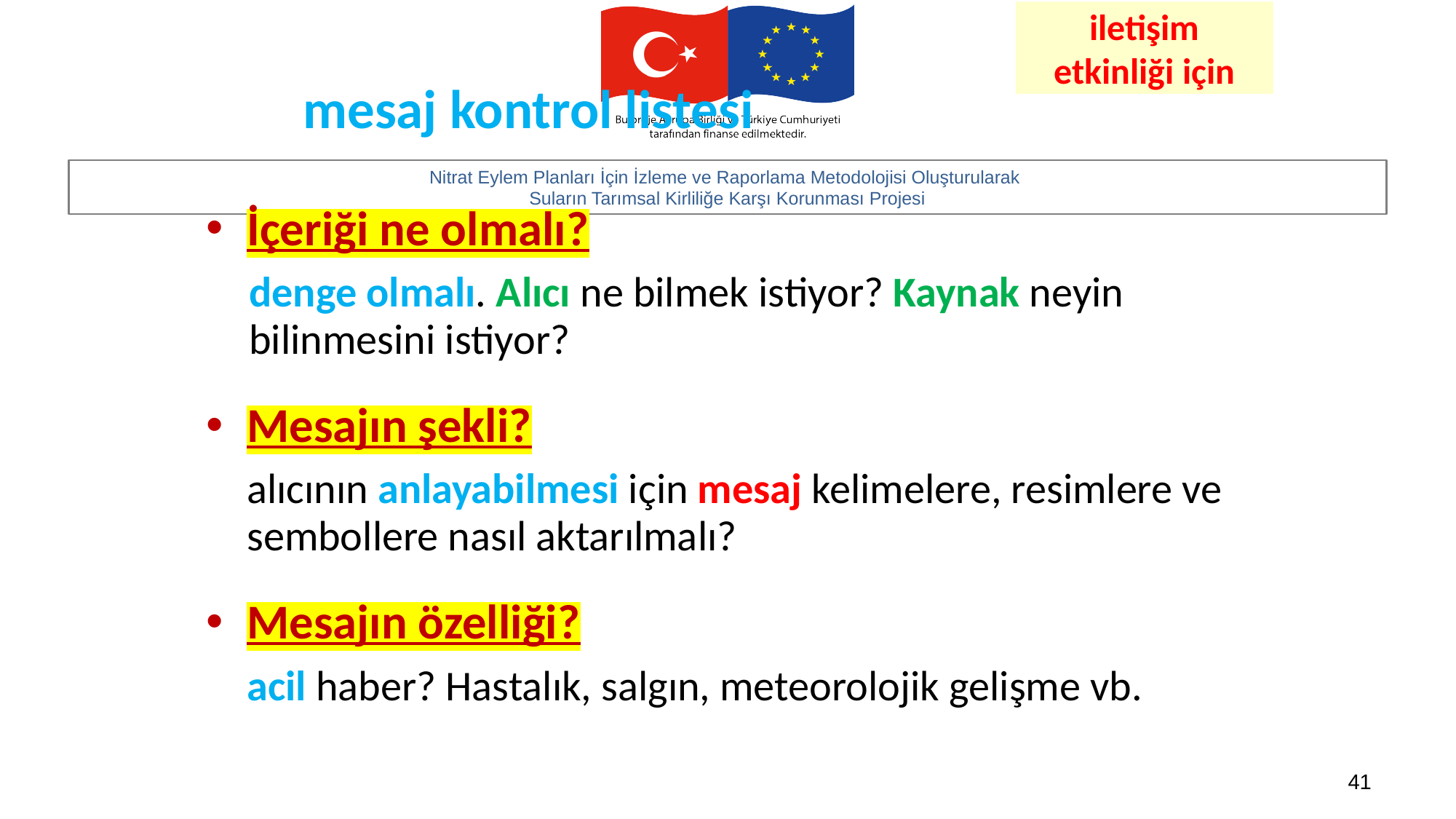

iletişim etkinliği için
# mesaj kontrol listesi
İçeriği ne olmalı?
	denge olmalı. Alıcı ne bilmek istiyor? Kaynak neyin bilinmesini istiyor?
Mesajın şekli?
	alıcının anlayabilmesi için mesaj kelimelere, resimlere ve sembollere nasıl aktarılmalı?
Mesajın özelliği?
	acil haber? Hastalık, salgın, meteorolojik gelişme vb.
41